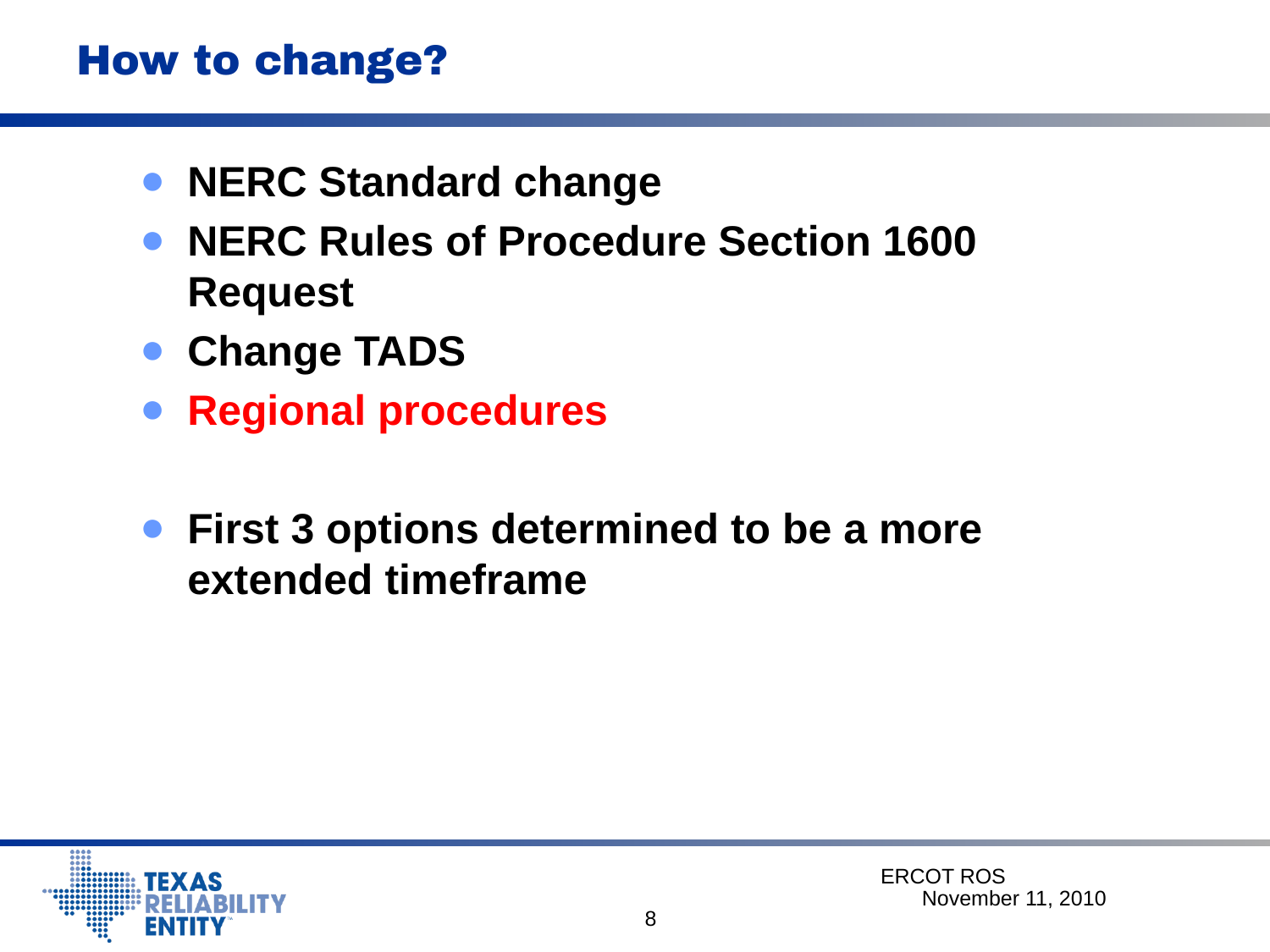

# How to change?
NERC Standard change
NERC Rules of Procedure Section 1600 Request
Change TADS
Regional procedures

First 3 options determined to be a more extended timeframe
ERCOT ROS                                        November 11, 2010